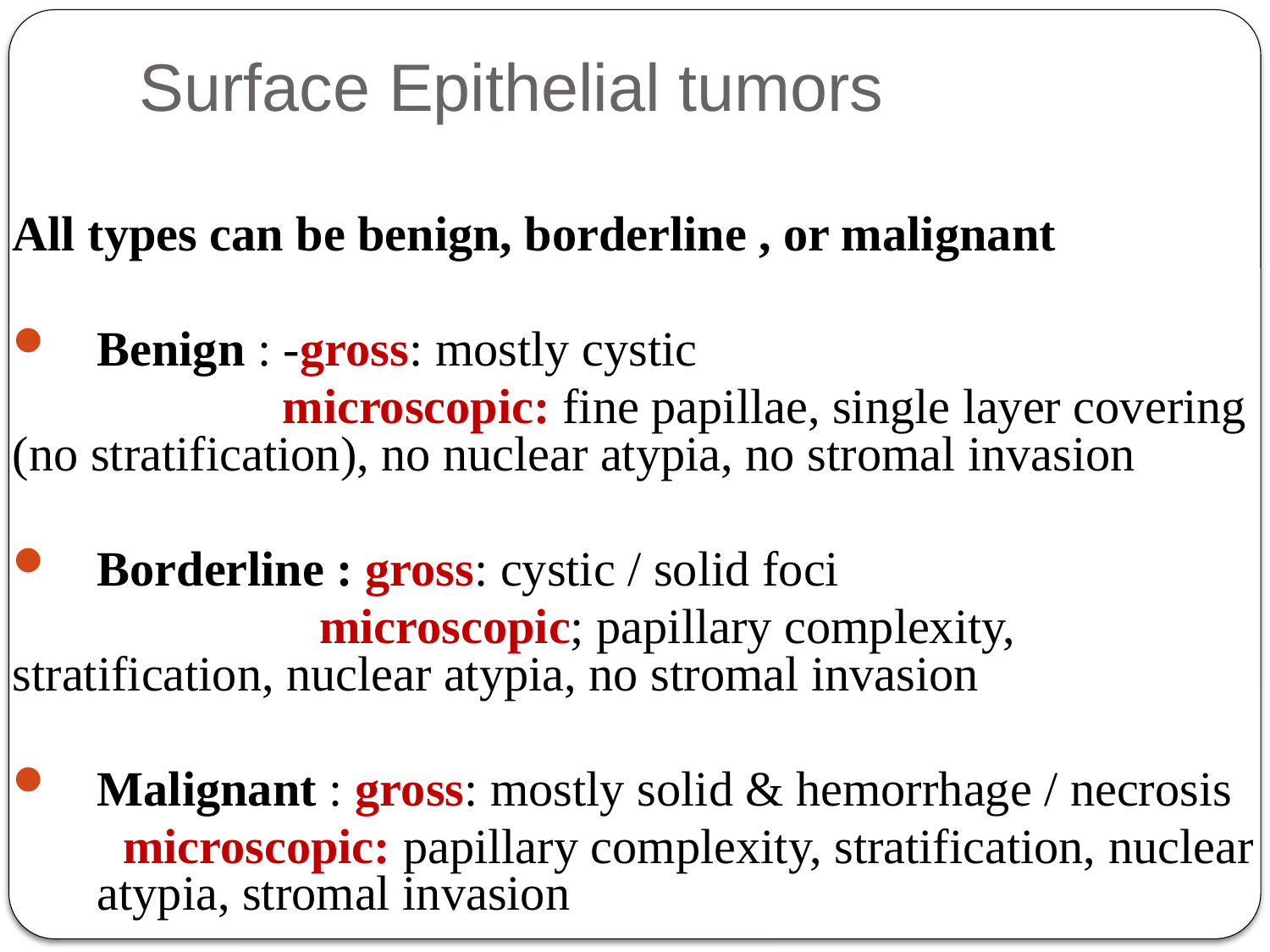

# Surface Epithelial tumors

All types can be benign, borderline , or malignant

Benign : -gross: mostly cystic
                      microscopic: fine papillae, single layer covering (no stratification), no nuclear atypia, no stromal invasion

Borderline : gross: cystic / solid foci
                         microscopic; papillary complexity, stratification, nuclear atypia, no stromal invasion

Malignant : gross: mostly solid & hemorrhage / necrosis
         microscopic: papillary complexity, stratification, nuclear atypia, stromal invasion